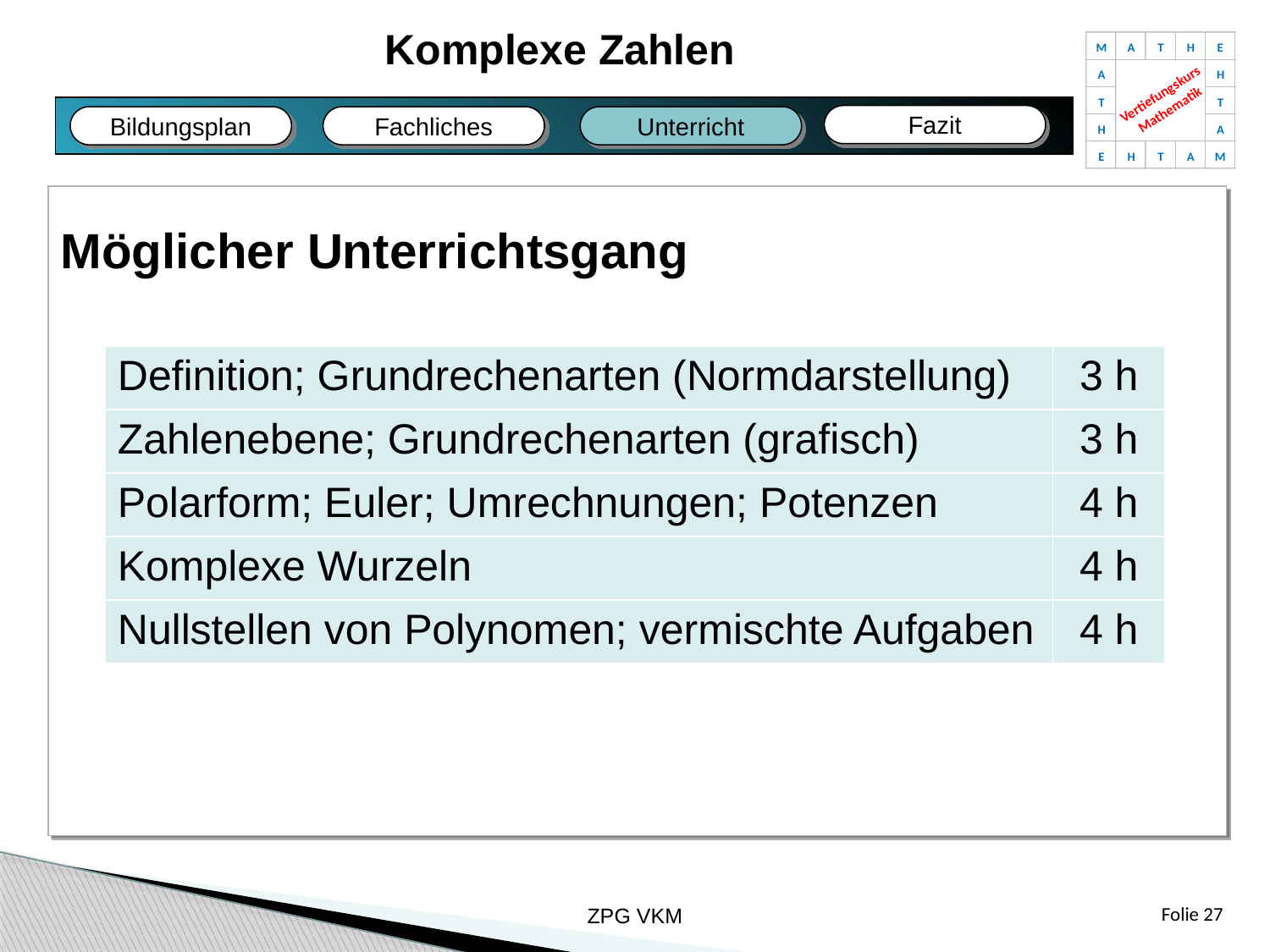

Komplexe Zahlen

M
A
T
H
E

A
H
Vertiefungskurs
Mathematik

T
T

H
A

E
H
T
A
M

Fazit
Fachliches
Bildungsplan
Unterricht
Fazit
Bildungsplan
Fachliches
Unterricht
Möglicher Unterrichtsgang

| Definition; Grundrechenarten (Normdarstellung) | 3 h |
| --- | --- |
| Zahlenebene; Grundrechenarten (grafisch) | 3 h |
| Polarform; Euler; Umrechnungen; Potenzen | 4 h |
| Komplexe Wurzeln | 4 h |
| Nullstellen von Polynomen; vermischte Aufgaben | 4 h |

ZPG VKM
Folie 27